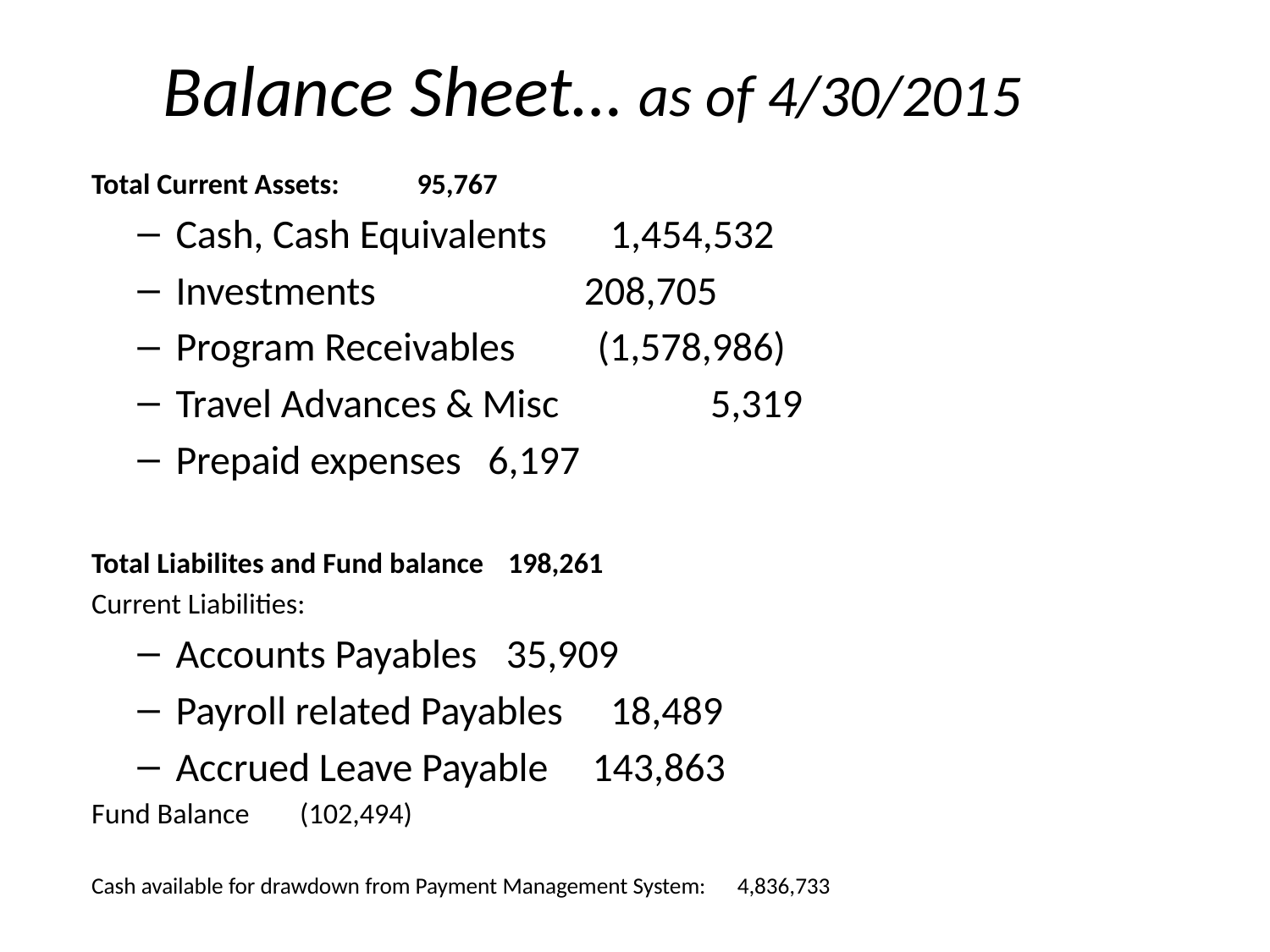

# Balance Sheet… as of 4/30/2015
Total Current Assets:					  95,767
Cash, Cash Equivalents       1,454,532
Investments	                      208,705
Program Receivables         (1,578,986)
Travel Advances & Misc	             5,319
Prepaid expenses		6,197

Total Liabilites and Fund balance				198,261
Current Liabilities:
Accounts Payables		  35,909
Payroll related Payables	  18,489
Accrued Leave Payable		143,863
Fund Balance						(102,494)

Cash available for drawdown from Payment Management System:      4,836,733